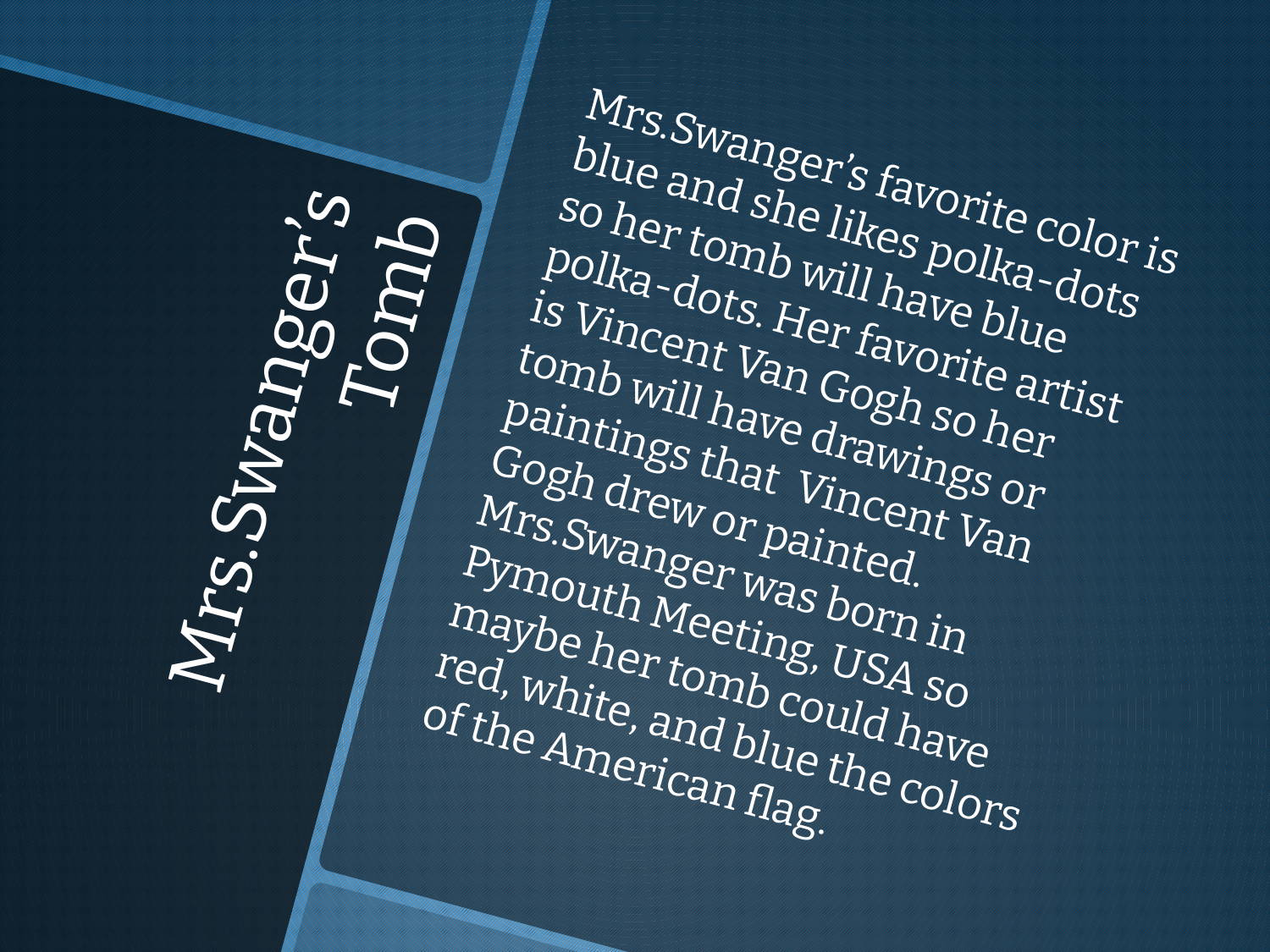

Mrs.Swanger’s favorite color is blue and she likes polka-dots so her tomb will have blue polka-dots. Her favorite artist is Vincent Van Gogh so her tomb will have drawings or paintings that  Vincent Van Gogh drew or painted. Mrs.Swanger was born in Pymouth Meeting, USA so maybe her tomb could have red, white, and blue the colors of the American flag.
# Mrs.Swanger’s Tomb